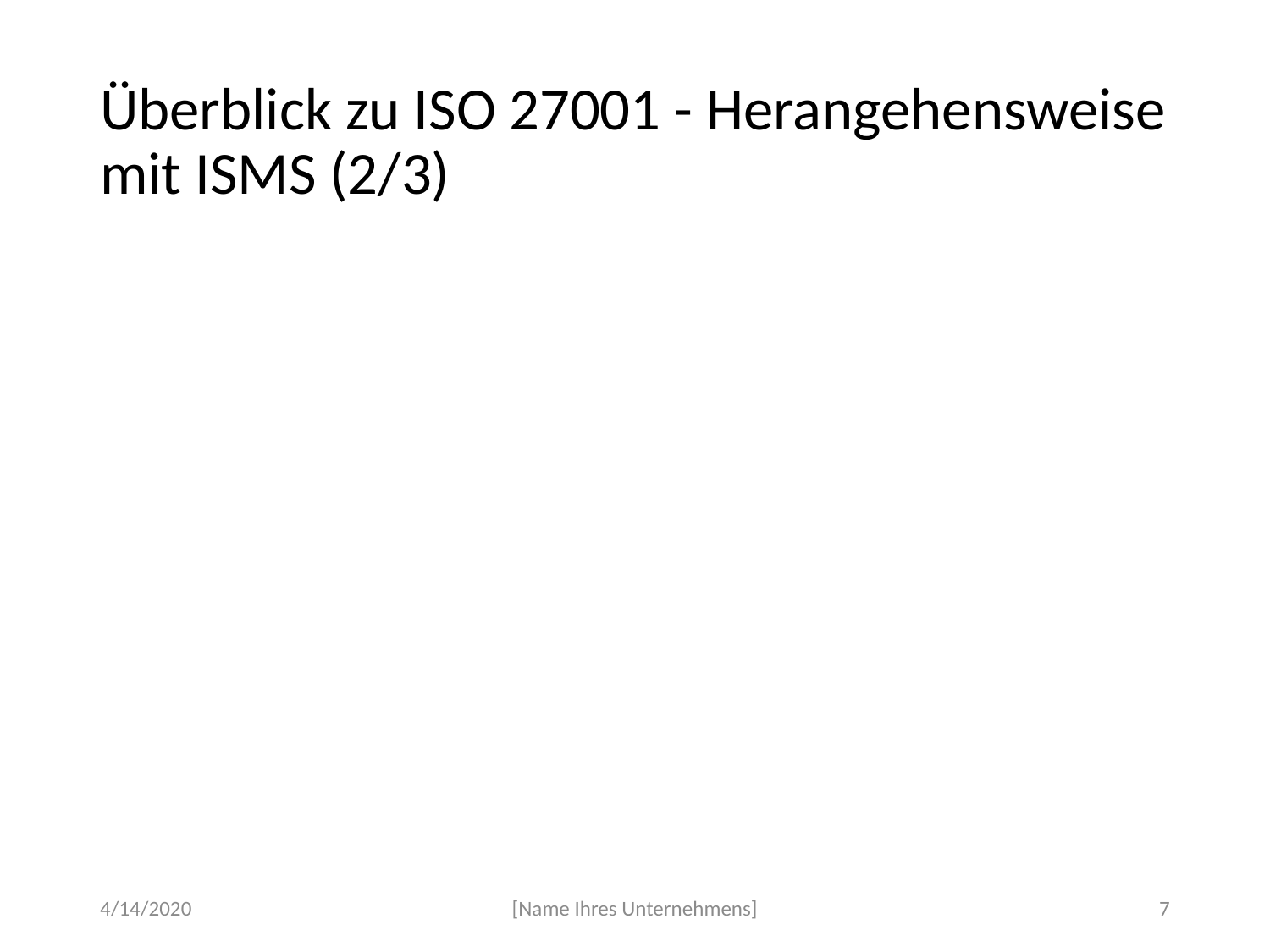

# Überblick zu ISO 27001 - Herangehensweise mit ISMS (2/3)
4/14/2020
[Name Ihres Unternehmens]
7